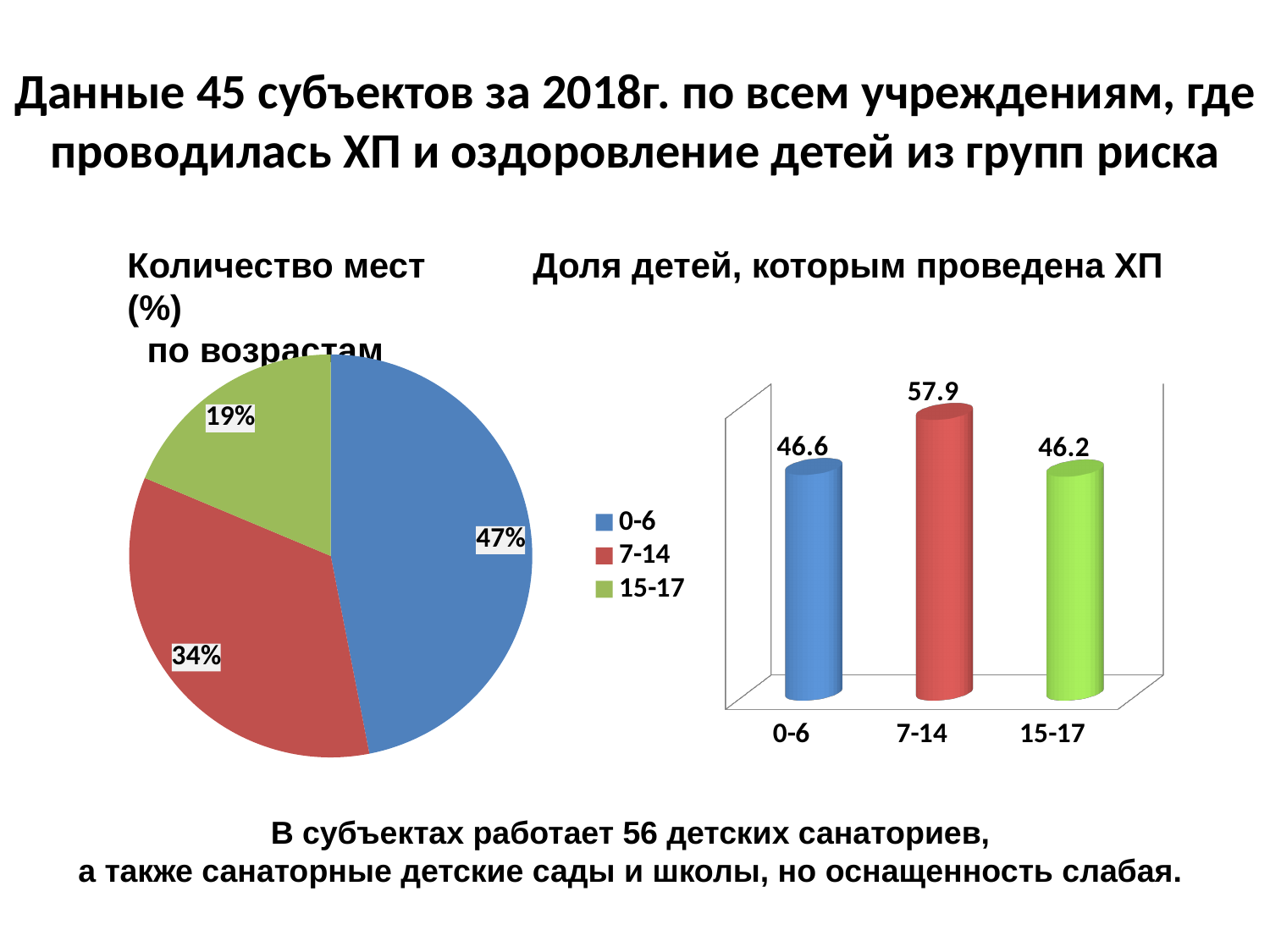

# Данные 45 субъектов за 2018г. по всем учреждениям, где проводилась ХП и оздоровление детей из групп риска
Количество мест           Доля детей, которым проведена ХП (%)
  по возрастам

### Chart

| Category |  |
|---|---|
| 0-6 | 382.0 |
| 7-14 | 280.0 |
| 15-17 | 152.0 |

[unsupported chart]

В субъектах работает 56 детских санаториев,
а также санаторные детские сады и школы, но оснащенность слабая.